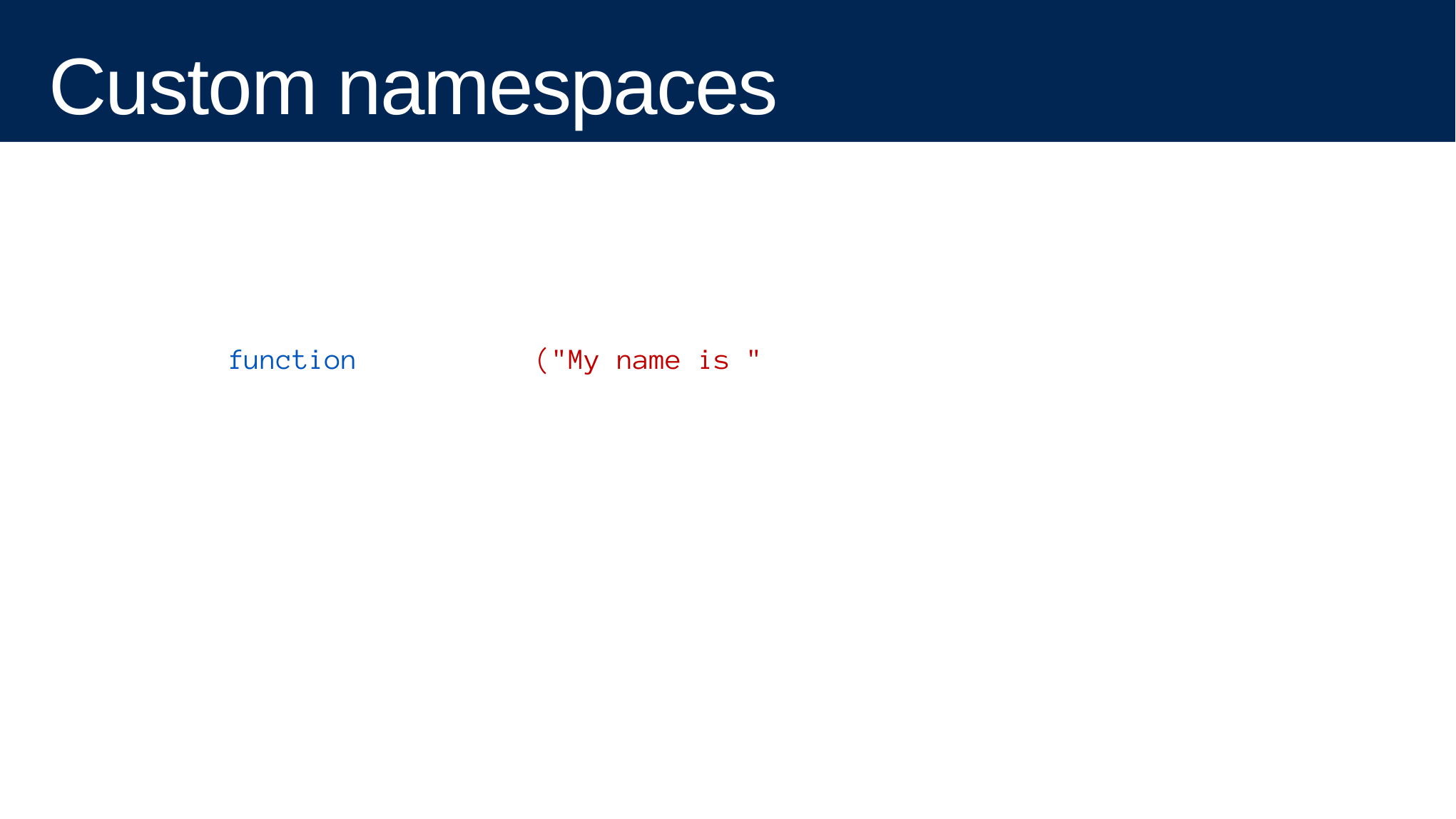

# Custom namespaces
window.Wingtip = window.Wingtip || {};
window.Wingtip.Singleton = window.Wingtip.Singleton || {};

Wingtip.Singleton.Customer = {
    name: "Brian Cox",
    speak: function () { alert("My name is " + this.name); }
}

Wingtip.Singleton.Customer.speak();